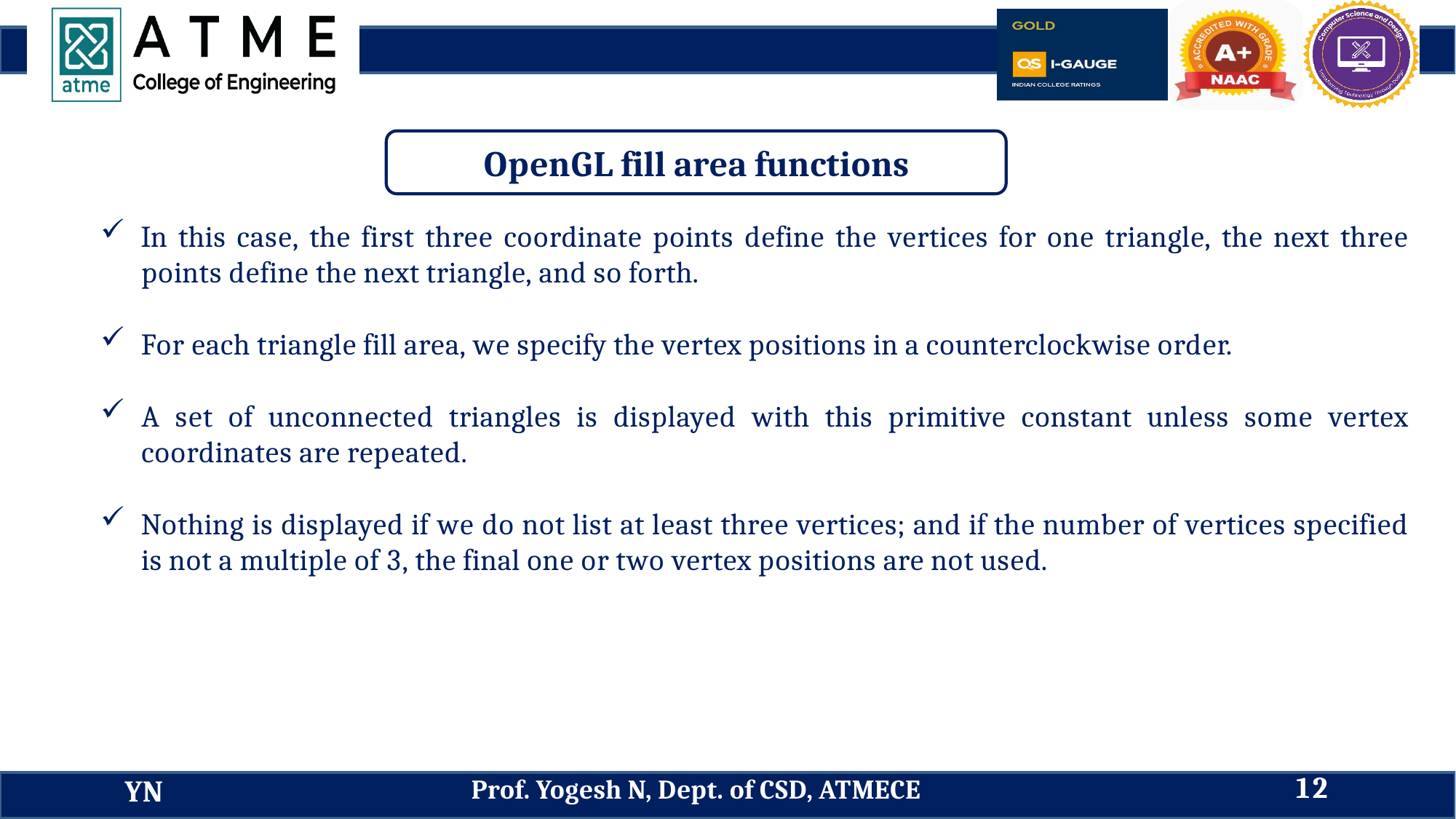

OpenGL fill area functions
In this case, the first three coordinate points define the vertices for one triangle, the next three points define the next triangle, and so forth.

For each triangle fill area, we specify the vertex positions in a counterclockwise order.

A set of unconnected triangles is displayed with this primitive constant unless some vertex coordinates are repeated.

Nothing is displayed if we do not list at least three vertices; and if the number of vertices specified is not a multiple of 3, the final one or two vertex positions are not used.
12
Prof. Yogesh N, Dept. of CSD, ATMECE
YN